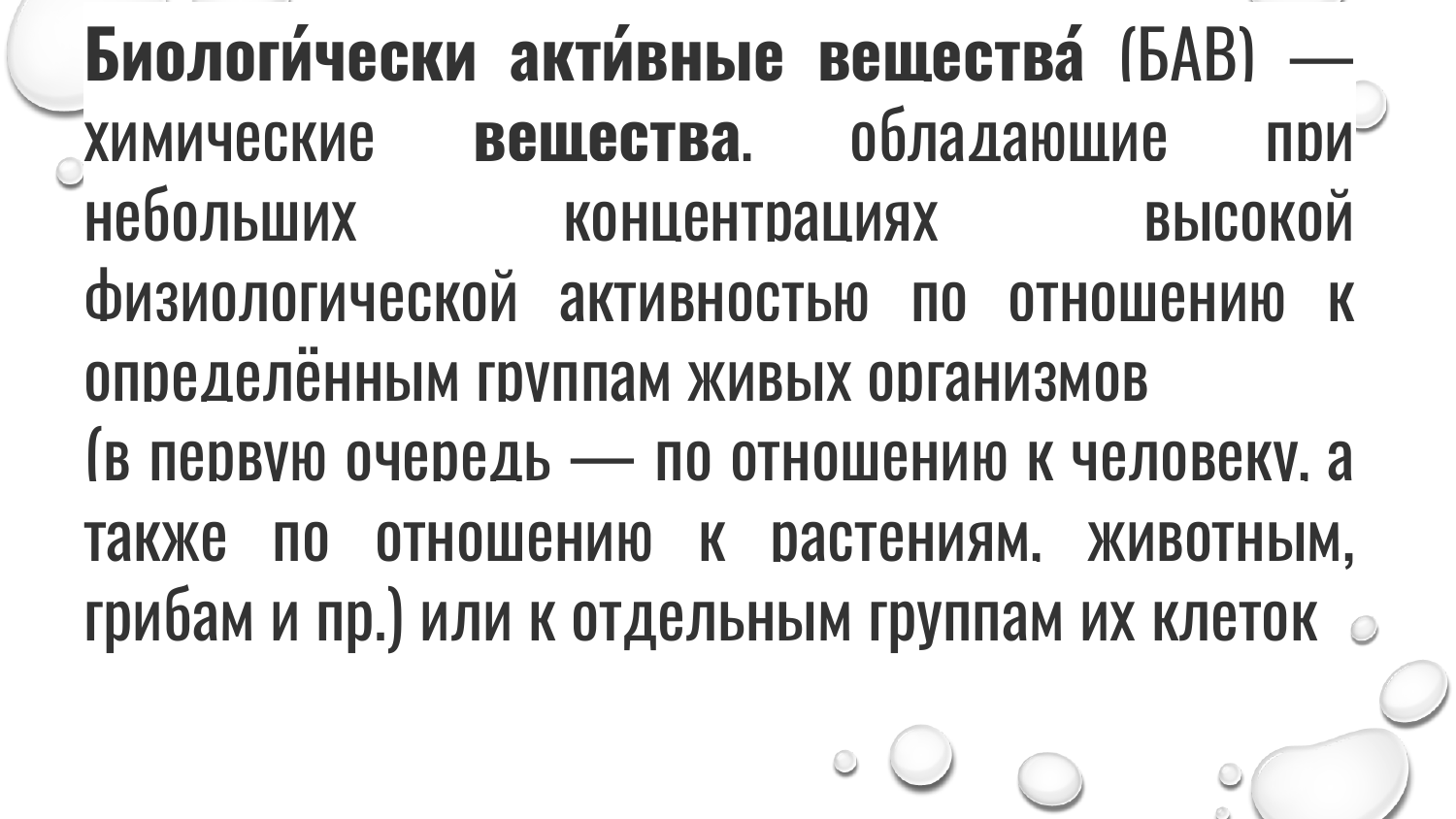

Биологи́чески акти́вные вещества́ (БАВ) — химические вещества, обладающие при небольших концентрациях высокой физиологической активностью по отношению к определённым группам живых организмов
(в первую очередь — по отношению к человеку, а также по отношению к растениям, животным, грибам и пр.) или к отдельным группам их клеток
#